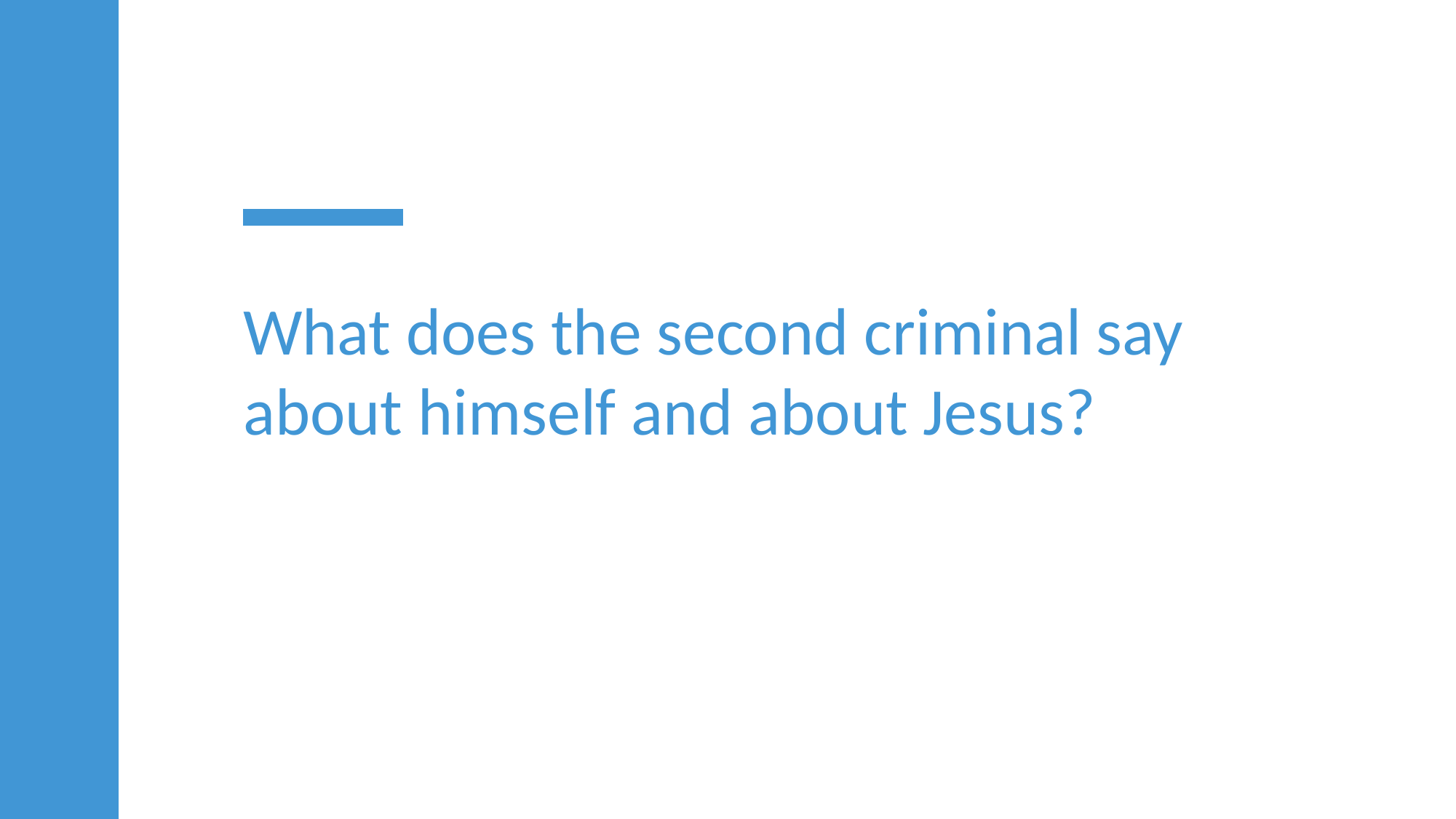

What does the second criminal say about himself and about Jesus?